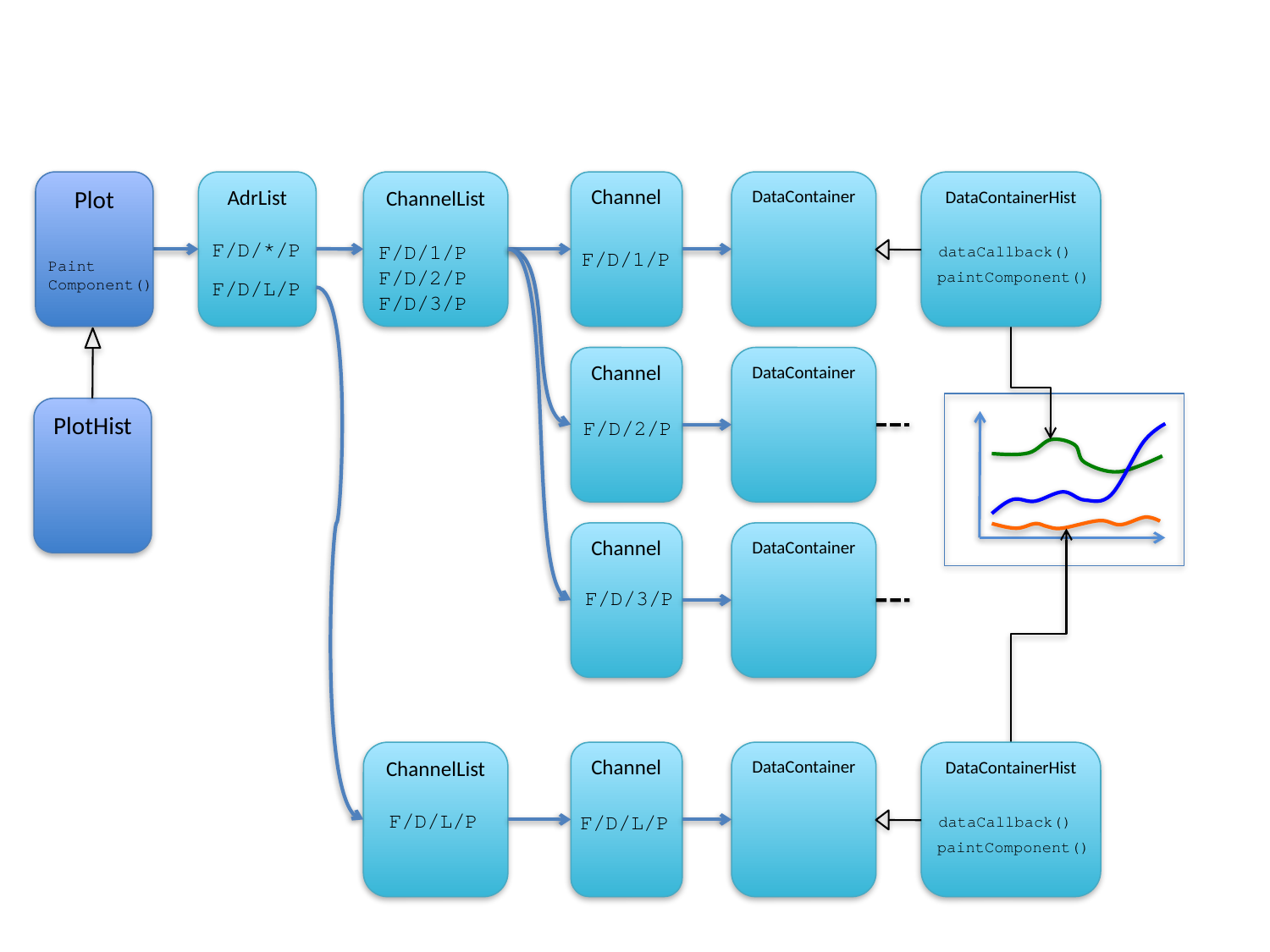

Plot
AdrList
ChannelList
Channel
DataContainer
DataContainerHist
F/D/*/P
F/D/1/P
F/D/2/P
F/D/3/P
dataCallback()
F/D/1/P

Paint
Component()
paintComponent()
F/D/L/P
Channel
DataContainer

PlotHist
F/D/2/P
Channel
DataContainer
F/D/3/P
ChannelList
Channel
DataContainer
DataContainerHist
F/D/L/P
F/D/L/P
dataCallback()

paintComponent()